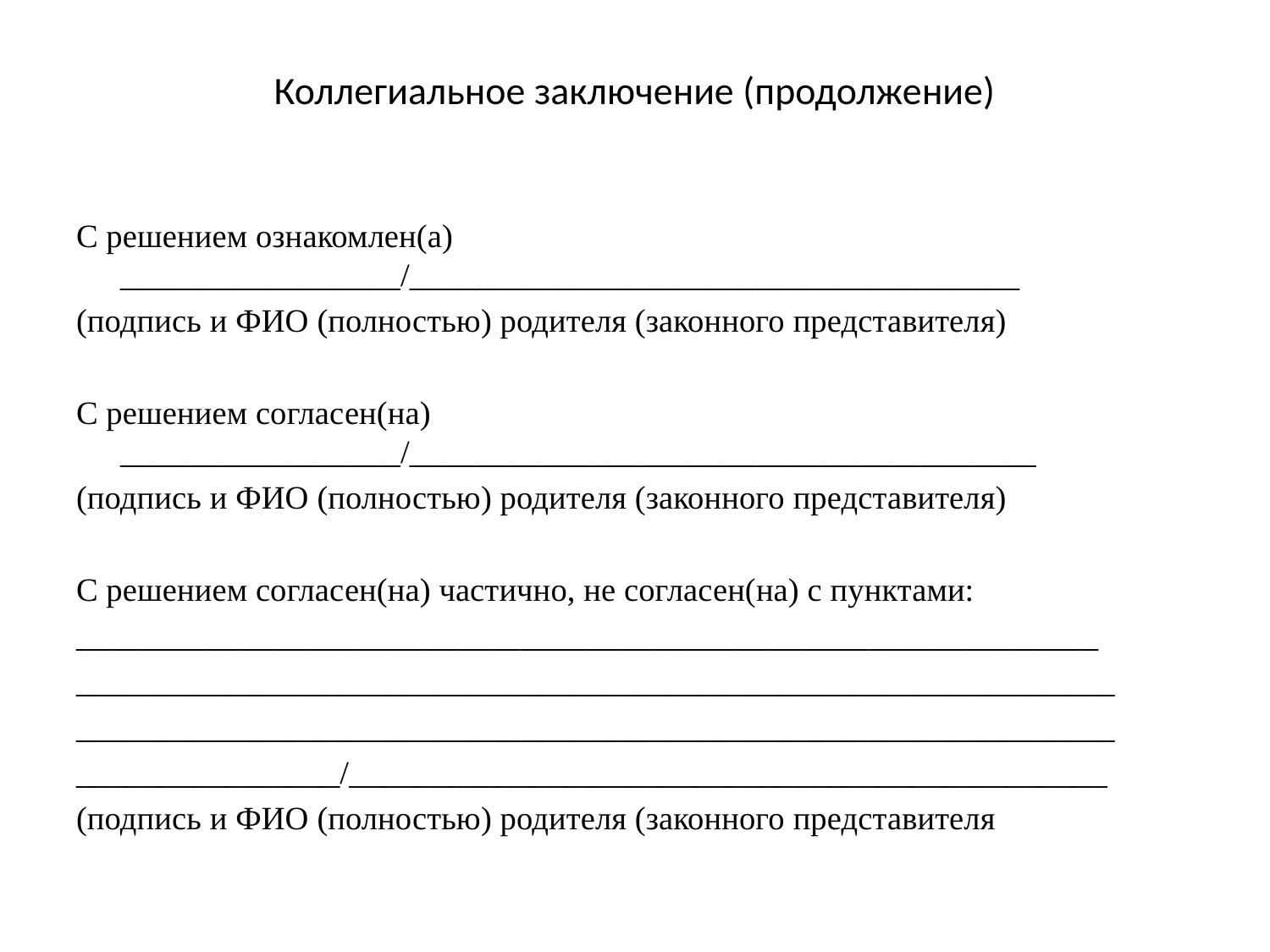

# Коллегиальное заключение (продолжение)
С решением ознакомлен(а) _________________/_____________________________________
(подпись и ФИО (полностью) родителя (законного представителя)

С решением согласен(на) _________________/______________________________________
(подпись и ФИО (полностью) родителя (законного представителя)

С решением согласен(на) частично, не согласен(на) с пунктами:
______________________________________________________________
_______________________________________________________________
_______________________________________________________________
________________/______________________________________________
(подпись и ФИО (полностью) родителя (законного представителя